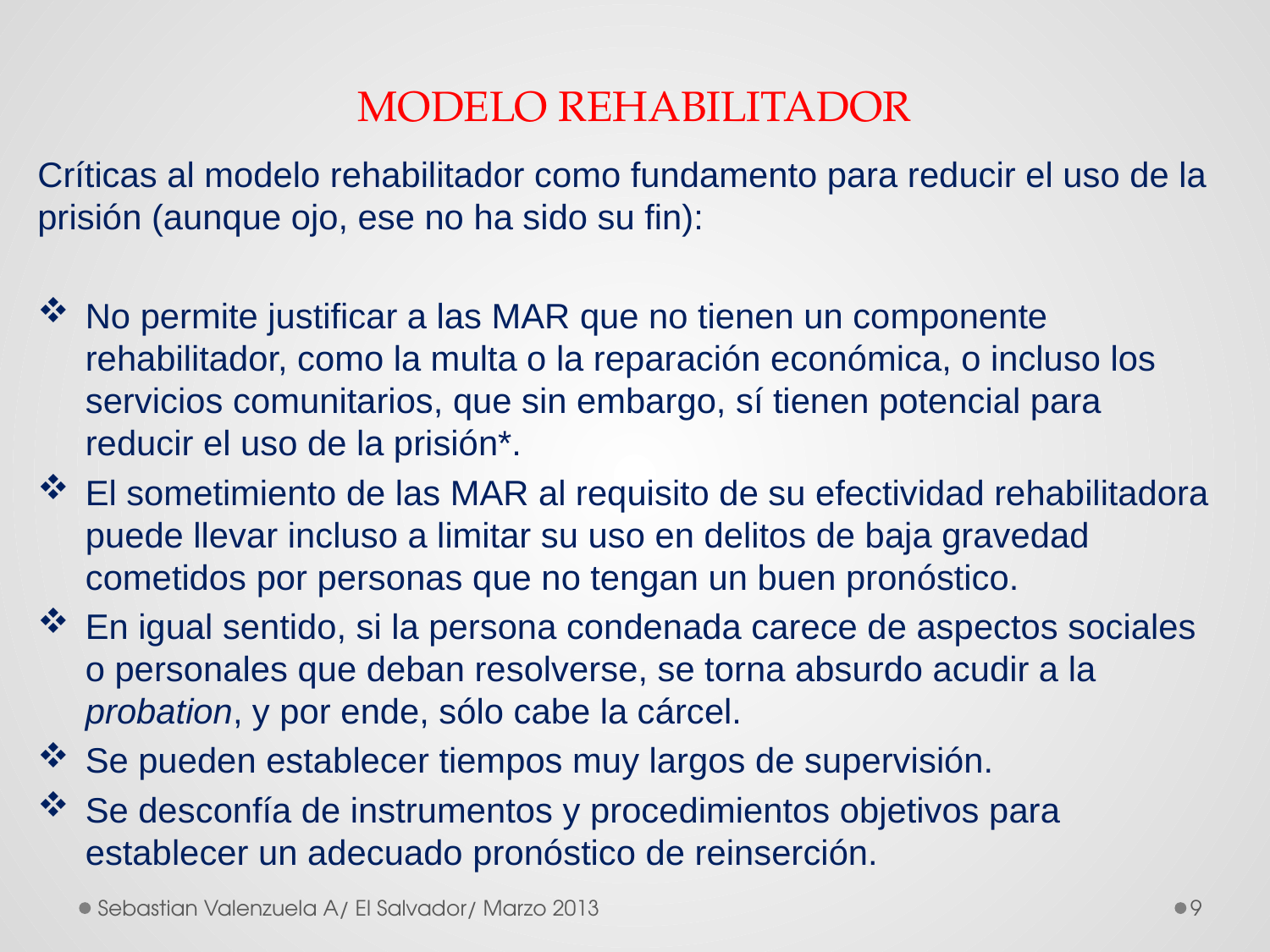

# MODELO REHABILITADOR
Críticas al modelo rehabilitador como fundamento para reducir el uso de la prisión (aunque ojo, ese no ha sido su fin):

No permite justificar a las MAR que no tienen un componente rehabilitador, como la multa o la reparación económica, o incluso los servicios comunitarios, que sin embargo, sí tienen potencial para reducir el uso de la prisión*.
El sometimiento de las MAR al requisito de su efectividad rehabilitadora puede llevar incluso a limitar su uso en delitos de baja gravedad cometidos por personas que no tengan un buen pronóstico.
En igual sentido, si la persona condenada carece de aspectos sociales o personales que deban resolverse, se torna absurdo acudir a la probation, y por ende, sólo cabe la cárcel.
Se pueden establecer tiempos muy largos de supervisión.
Se desconfía de instrumentos y procedimientos objetivos para establecer un adecuado pronóstico de reinserción.

Sebastian Valenzuela A/ El Salvador/ Marzo 2013
9